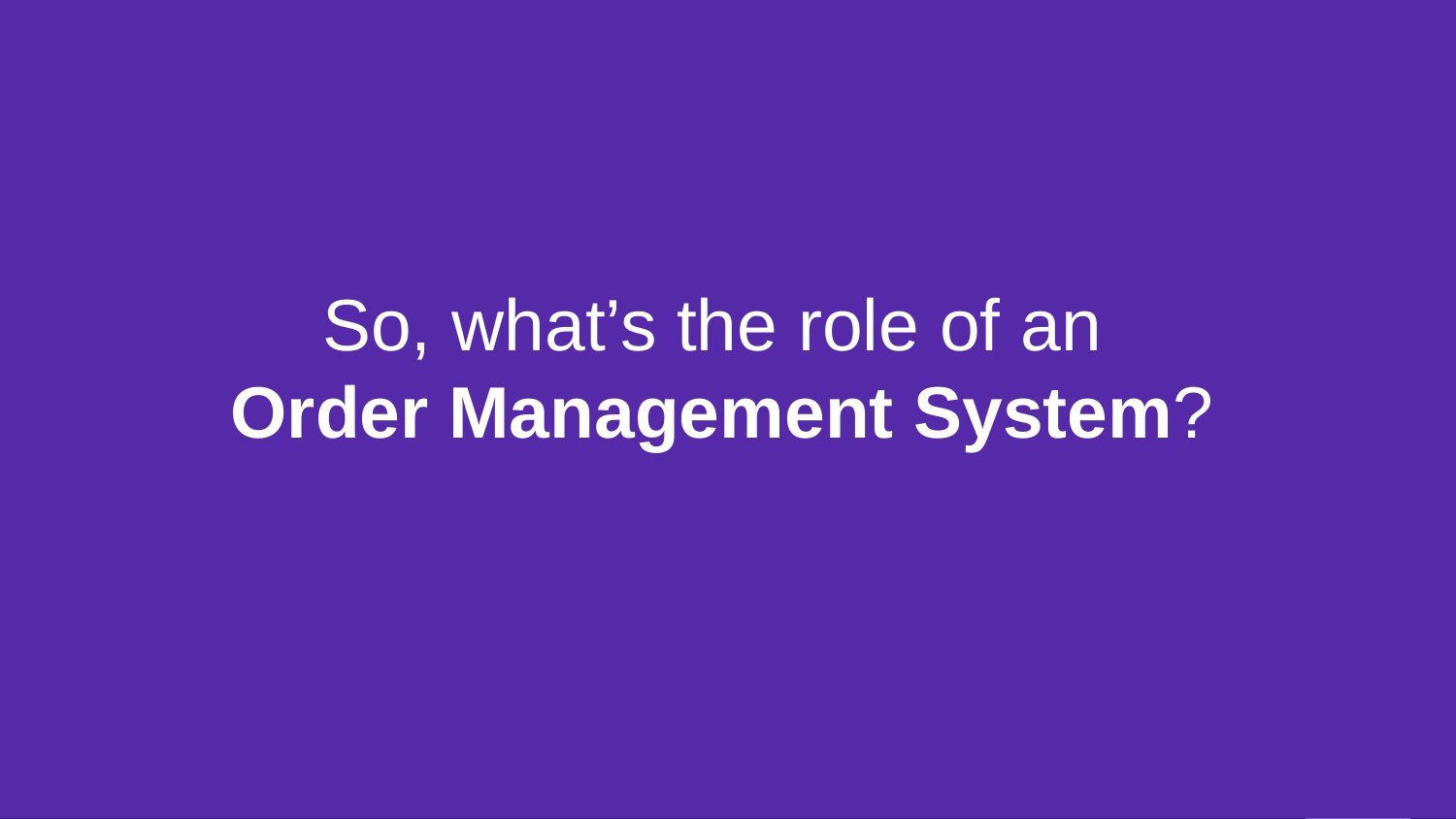

So, what’s the role of an
Order Management System?